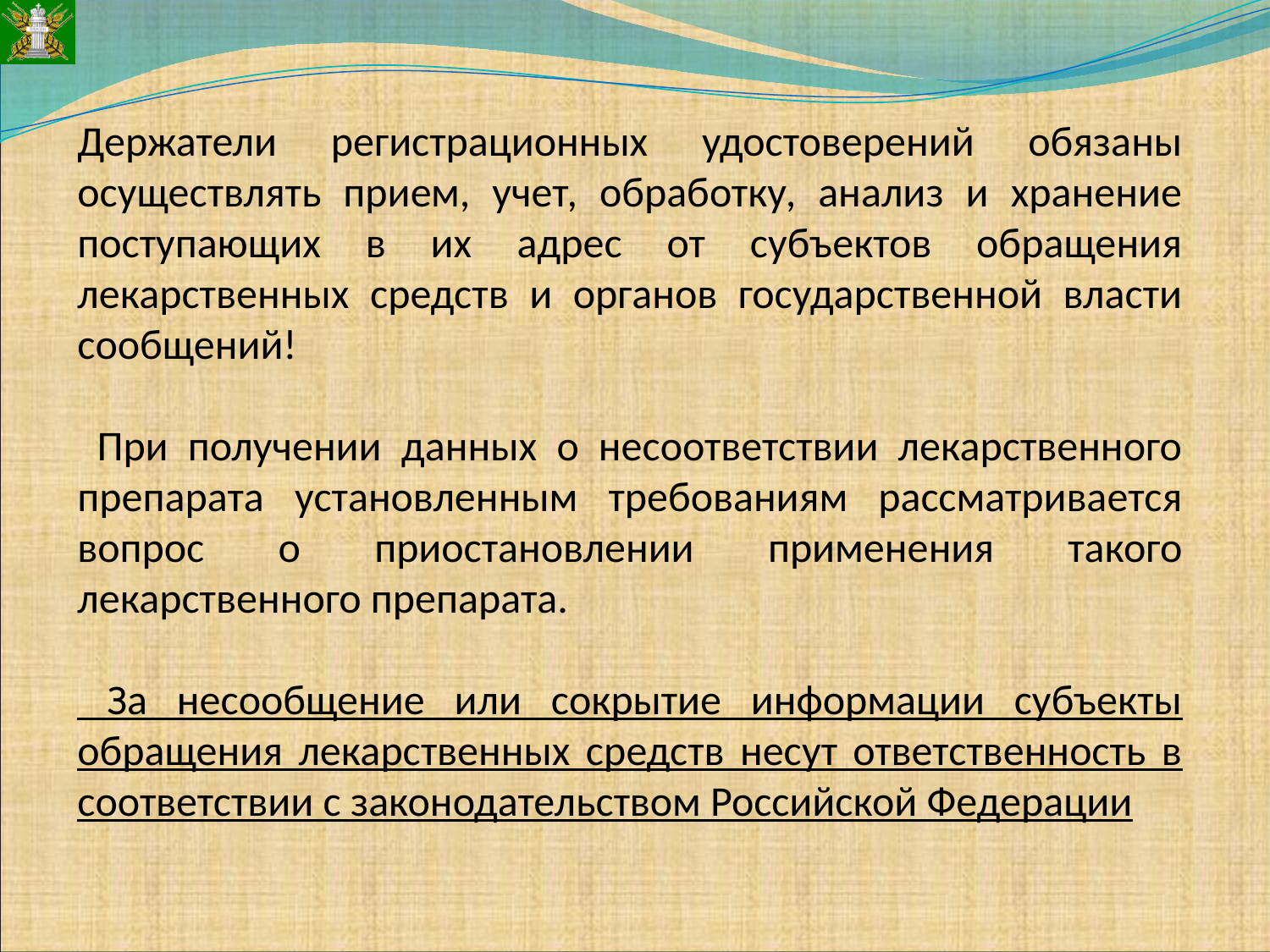

Держатели регистрационных удостоверений обязаны осуществлять прием, учет, обработку, анализ и хранение поступающих в их адрес от субъектов обращения лекарственных средств и органов государственной власти сообщений!

 При получении данных о несоответствии лекарственного препарата установленным требованиям рассматривается вопрос о приостановлении применения такого лекарственного препарата.

 За несообщение или сокрытие информации субъекты обращения лекарственных средств несут ответственность в соответствии с законодательством Российской Федерации